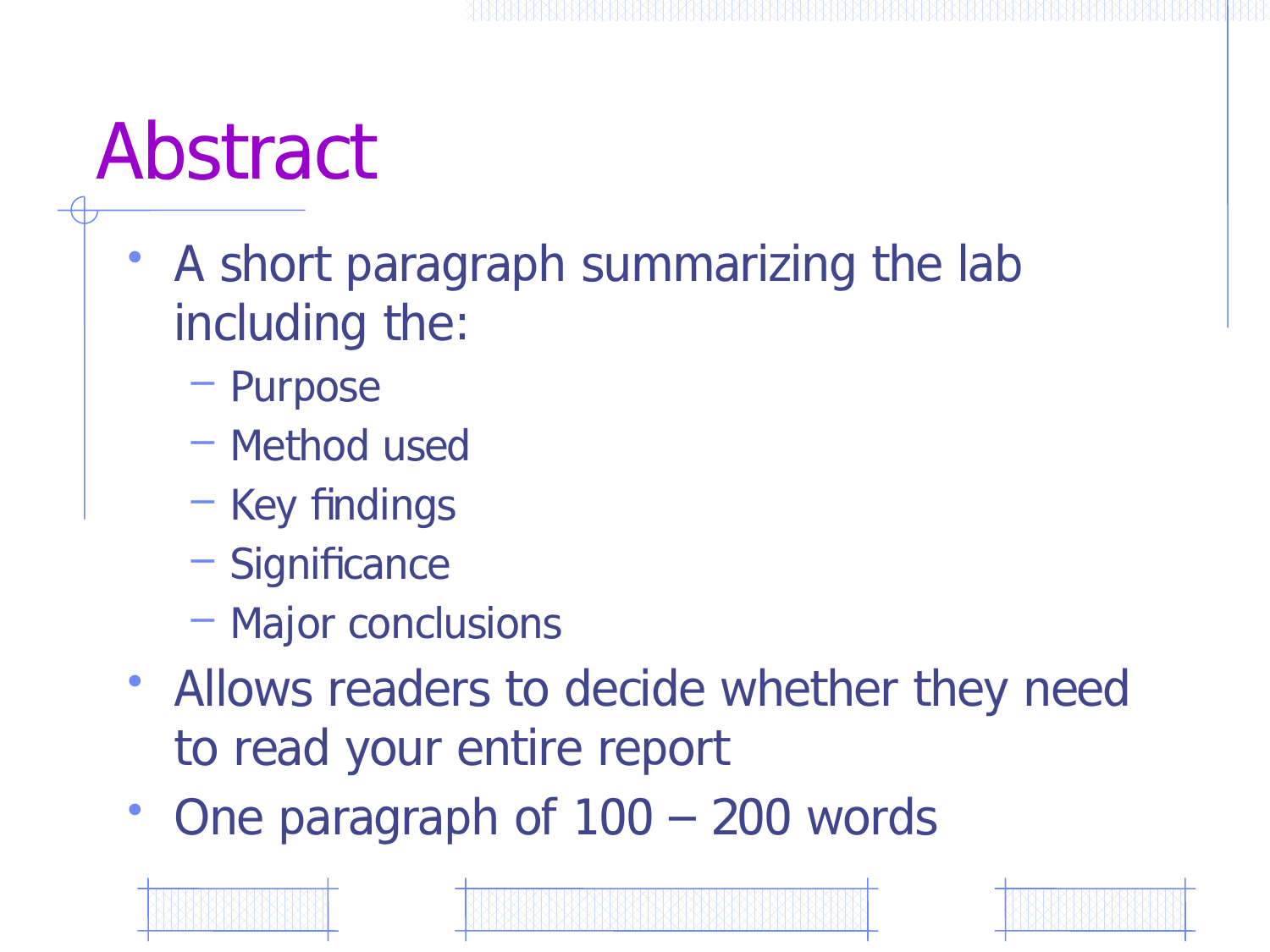

# Abstract
A short paragraph summarizing the lab including the:
Purpose
Method used
Key findings
Significance
Major conclusions
Allows readers to decide whether they need to read your entire report
One paragraph of 100 – 200 words